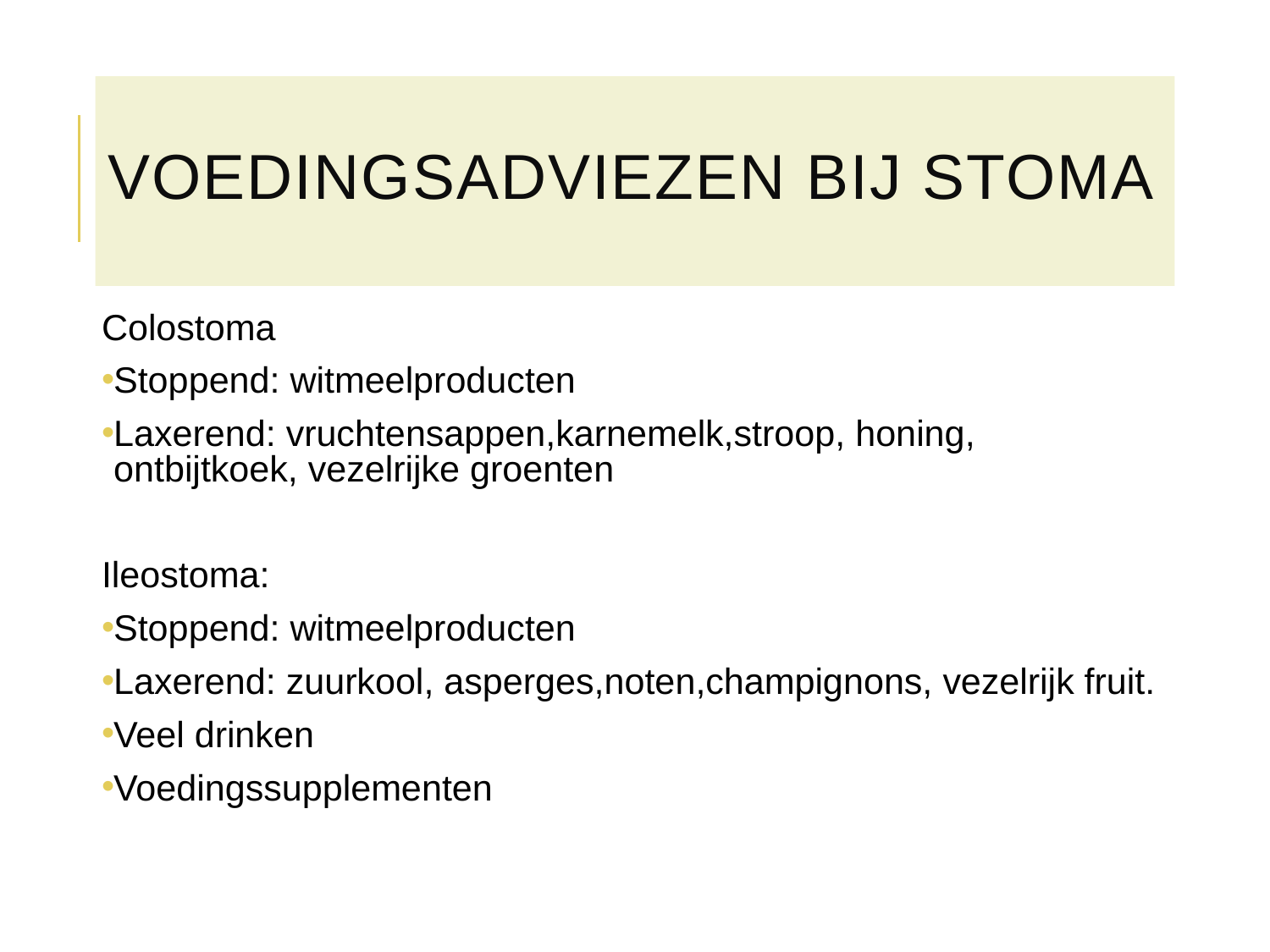

# Voedingsadviezen bij stoma
Colostoma
Stoppend: witmeelproducten
Laxerend: vruchtensappen,karnemelk,stroop, honing, ontbijtkoek, vezelrijke groenten

Ileostoma:
Stoppend: witmeelproducten
Laxerend: zuurkool, asperges,noten,champignons, vezelrijk fruit.
Veel drinken
Voedingssupplementen